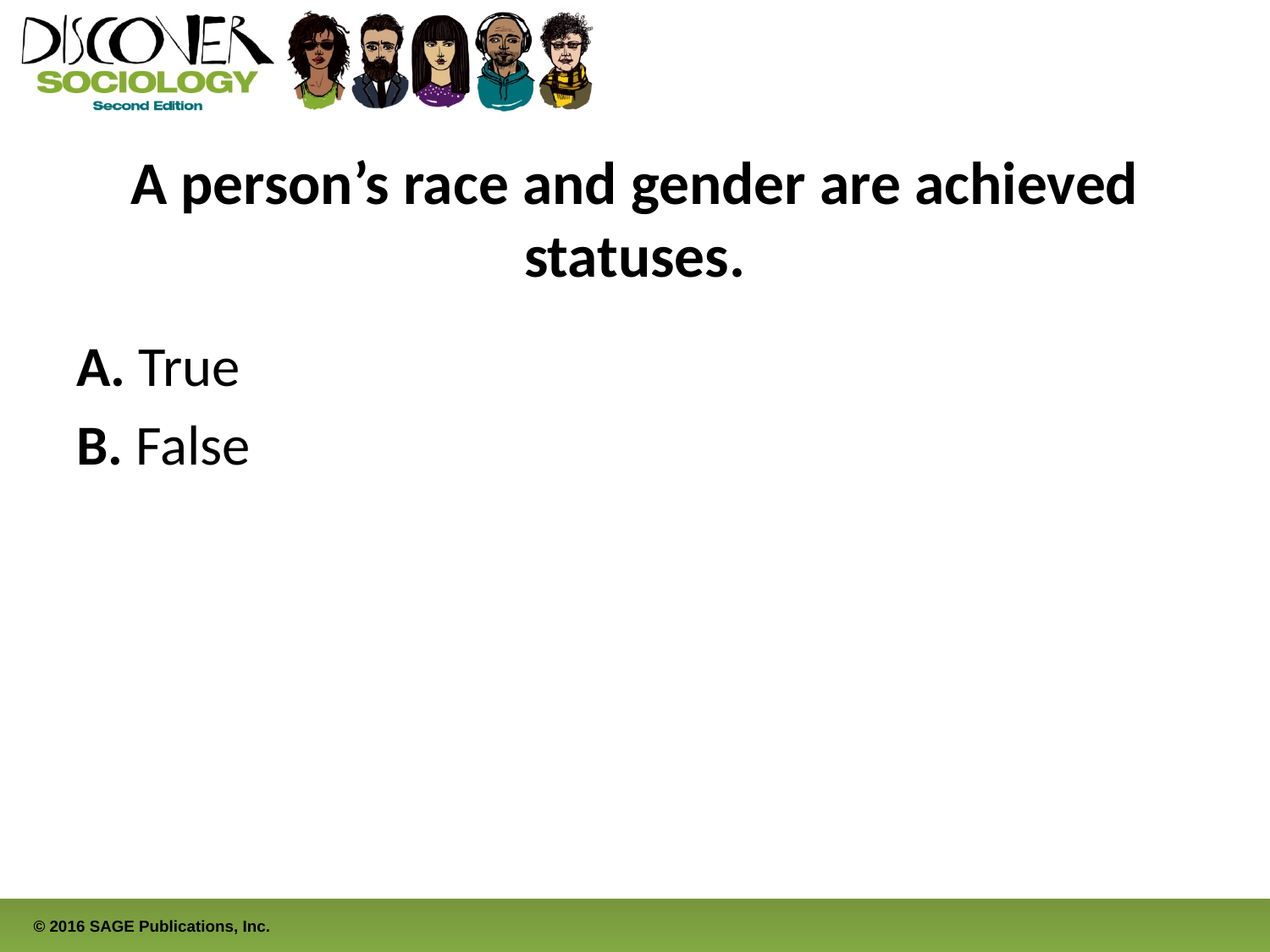

# A person’s race and gender are achieved statuses.
A. True
B. False